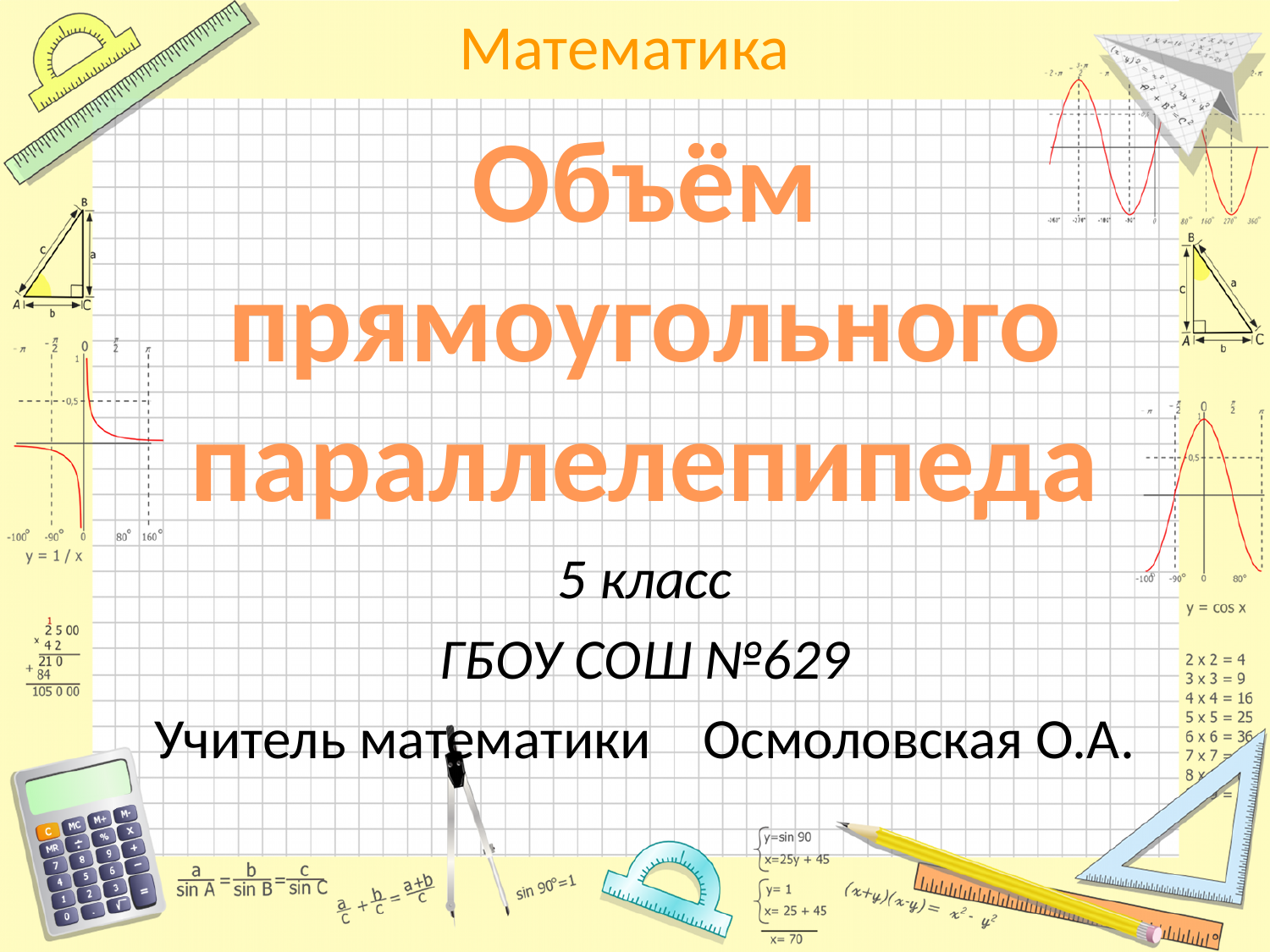

Объём прямоугольного параллелепипеда
#
5 класс
ГБОУ СОШ №629
Учитель математики    Осмоловская О.А.